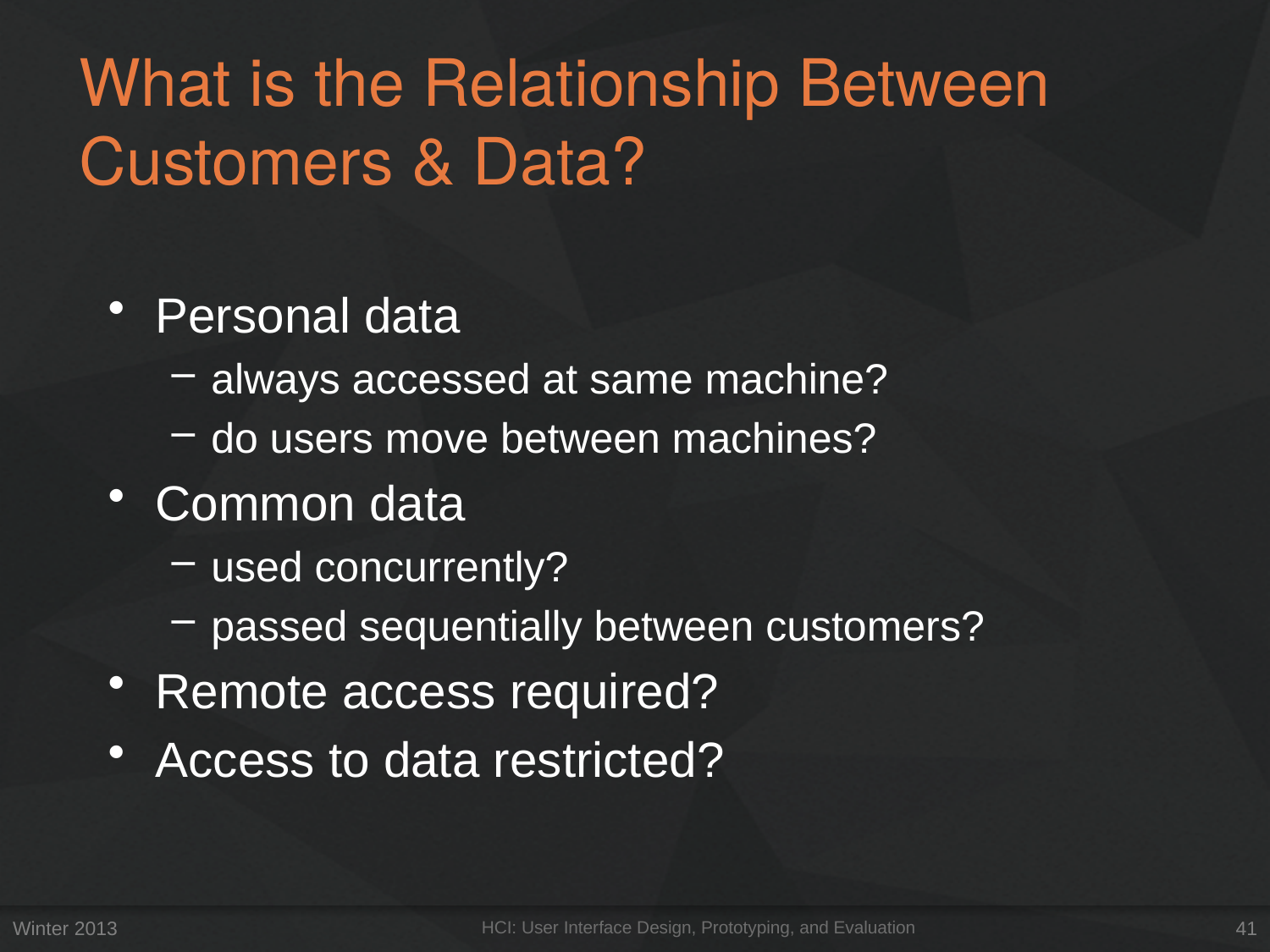

# What is the Relationship Between Customers & Data?
Personal data
always accessed at same machine?
do users move between machines?
Common data
used concurrently?
passed sequentially between customers?
Remote access required?
Access to data restricted?

Winter 2013
HCI: User Interface Design, Prototyping, and Evaluation
41